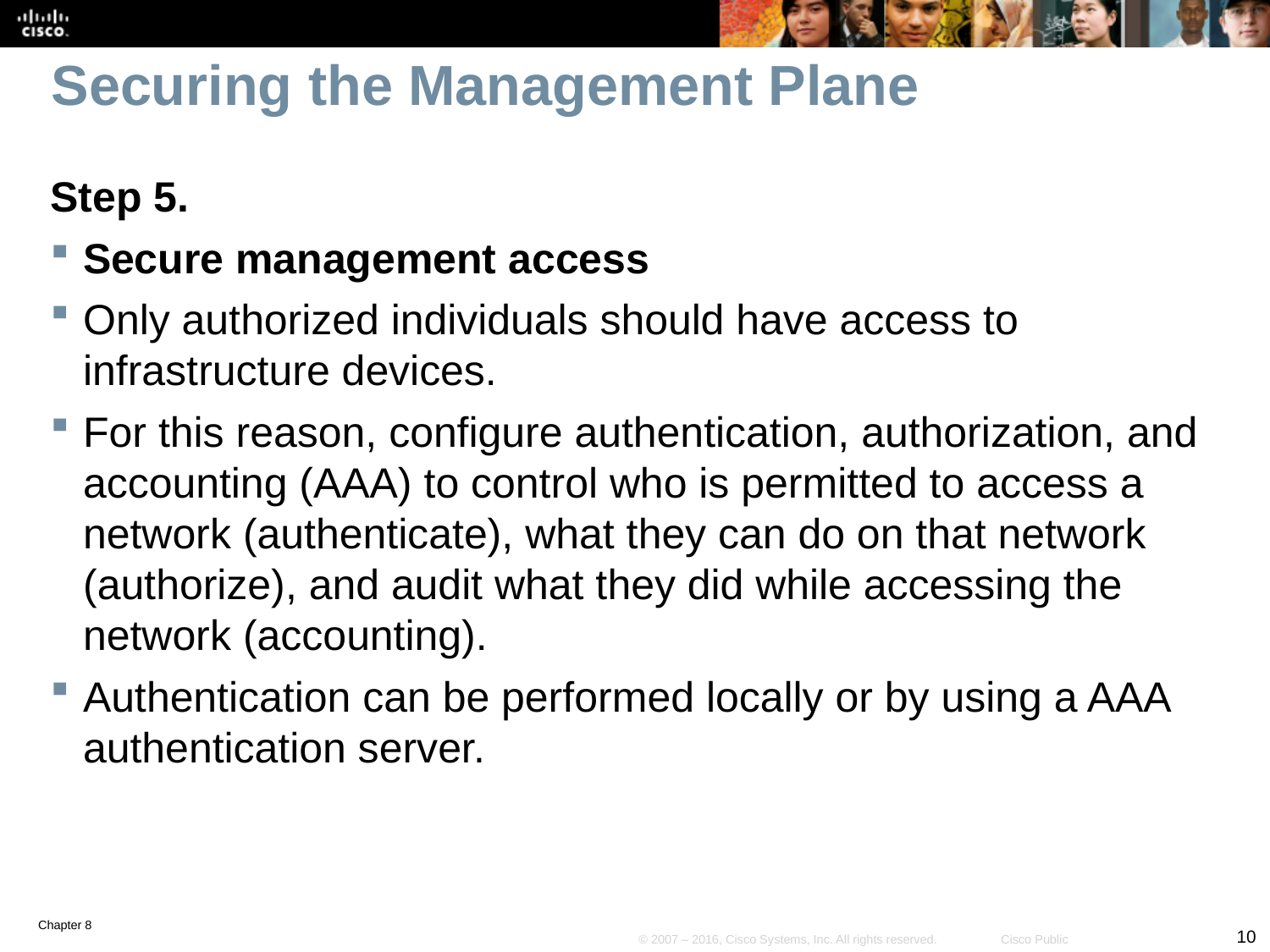

# Securing the Management Plane
Step 5.
Secure management access
Only authorized individuals should have access to infrastructure devices.
For this reason, configure authentication, authorization, and accounting (AAA) to control who is permitted to access a network (authenticate), what they can do on that network (authorize), and audit what they did while accessing the network (accounting).
Authentication can be performed locally or by using a AAA authentication server.